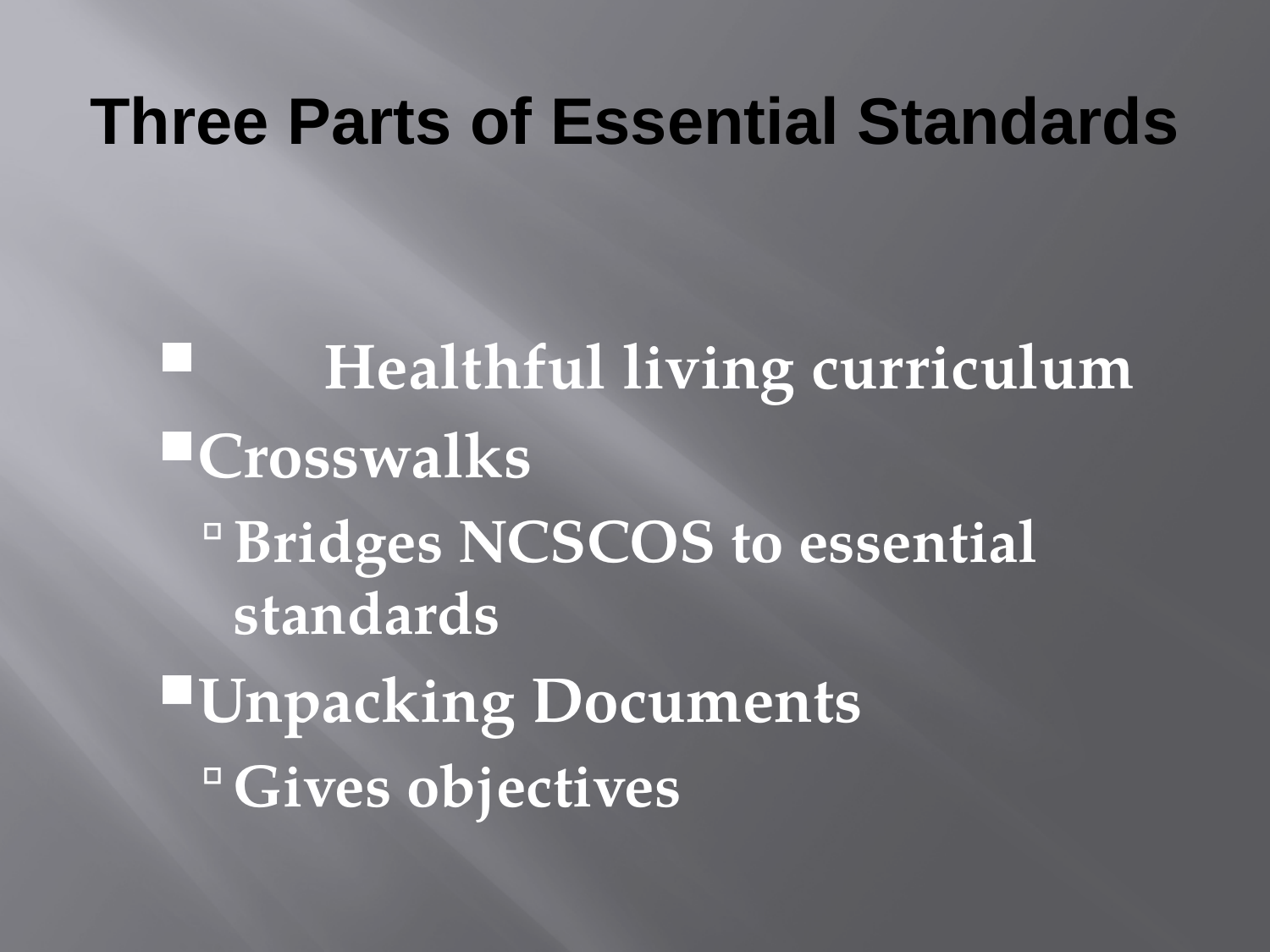

# Three Parts of Essential Standards

	Healthful living curriculum
Crosswalks
Bridges NCSCOS to essential standards
Unpacking Documents
Gives objectives